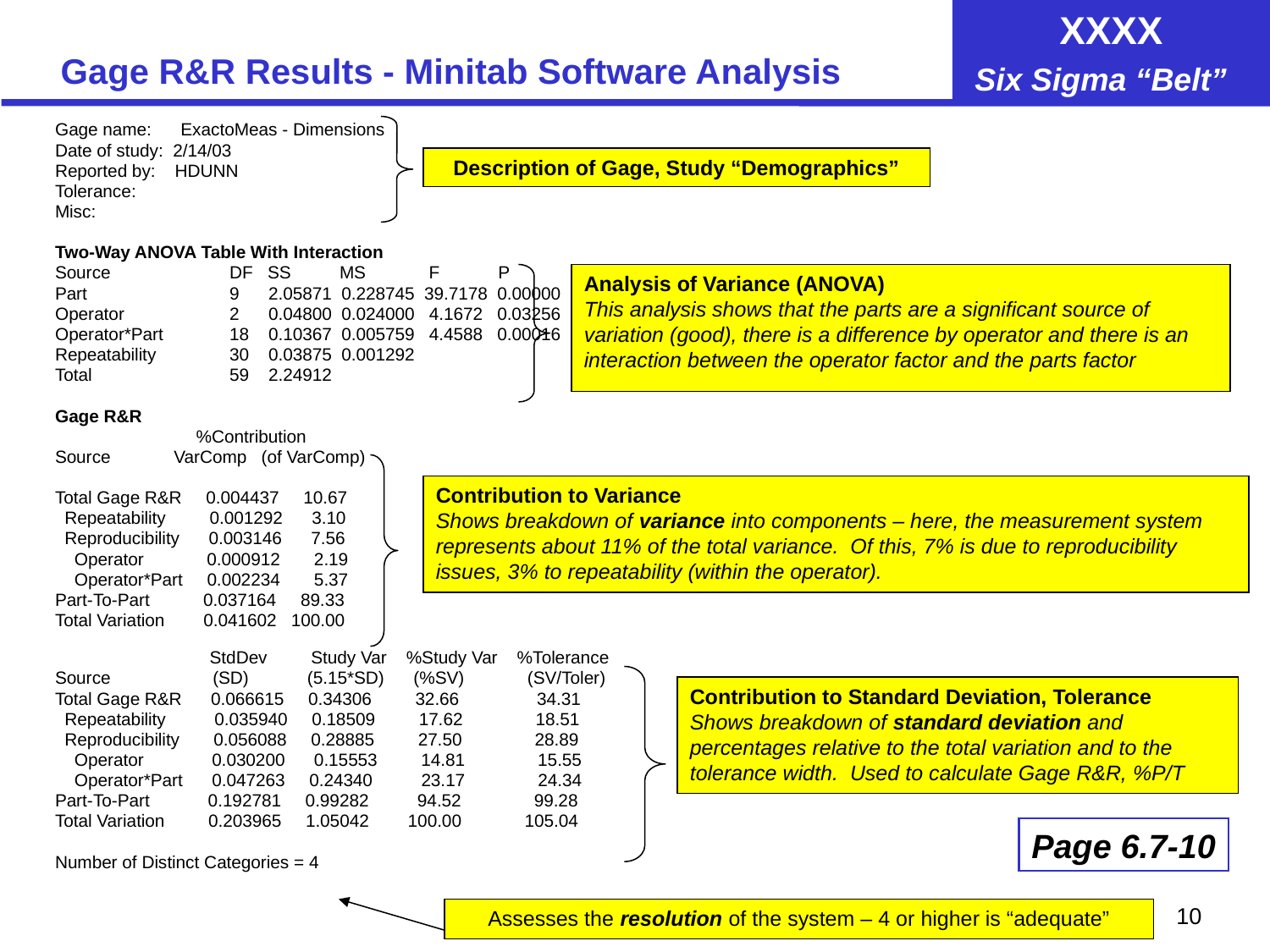

# Gage R&R Results - Minitab Software Analysis
Gage name:      ExactoMeas - Dimensions
Date of study:  2/14/03
Reported by:    HDUNN
Tolerance:
Misc:

Two-Way ANOVA Table With Interaction
Source         	DF   SS          MS             F            P
Part            	9      2.05871  0.228745  39.7178  0.00000
Operator        	2      0.04800  0.024000   4.1672   0.03256
Operator*Part  	18    0.10367  0.005759   4.4588   0.00016
Repeatability  	30    0.03875  0.001292
Total          	59    2.24912

Gage R&R
                             %Contribution
Source             VarComp   (of VarComp)

Total Gage R&R     0.004437     10.67
  Repeatability         0.001292      3.10
  Reproducibility      0.003146      7.56
    Operator             0.000912       2.19
    Operator*Part     0.002234       5.37
Part-To-Part           0.037164     89.33
Total Variation        0.041602   100.00
                      StdDev         Study Var    %Study Var    %Tolerance
Source                     (SD)            (5.15*SD)      (%SV)             (SV/Toler)
Total Gage R&R      0.066615     0.34306         32.66                34.31
  Repeatability          0.035940     0.18509         17.62               18.51
  Reproducibility       0.056088     0.28885         27.50               28.89
    Operator              0.030200      0.15553         14.81               15.55
    Operator*Part      0.047263     0.24340          23.17               24.34
Part-To-Part            0.192781     0.99282          94.52               99.28
Total Variation         0.203965     1.05042        100.00             105.04

Number of Distinct Categories = 4

Description of Gage, Study “Demographics”

Analysis of Variance (ANOVA)
This analysis shows that the parts are a significant source of variation (good), there is a difference by operator and there is an interaction between the operator factor and the parts factor

Contribution to Variance
Shows breakdown of variance into components – here, the measurement system represents about 11% of the total variance.  Of this, 7% is due to reproducibility issues, 3% to repeatability (within the operator).

Contribution to Standard Deviation, Tolerance
Shows breakdown of standard deviation and percentages relative to the total variation and to the tolerance width.  Used to calculate Gage R&R, %P/T
Page 6.7-10

Assesses the resolution of the system – 4 or higher is “adequate”